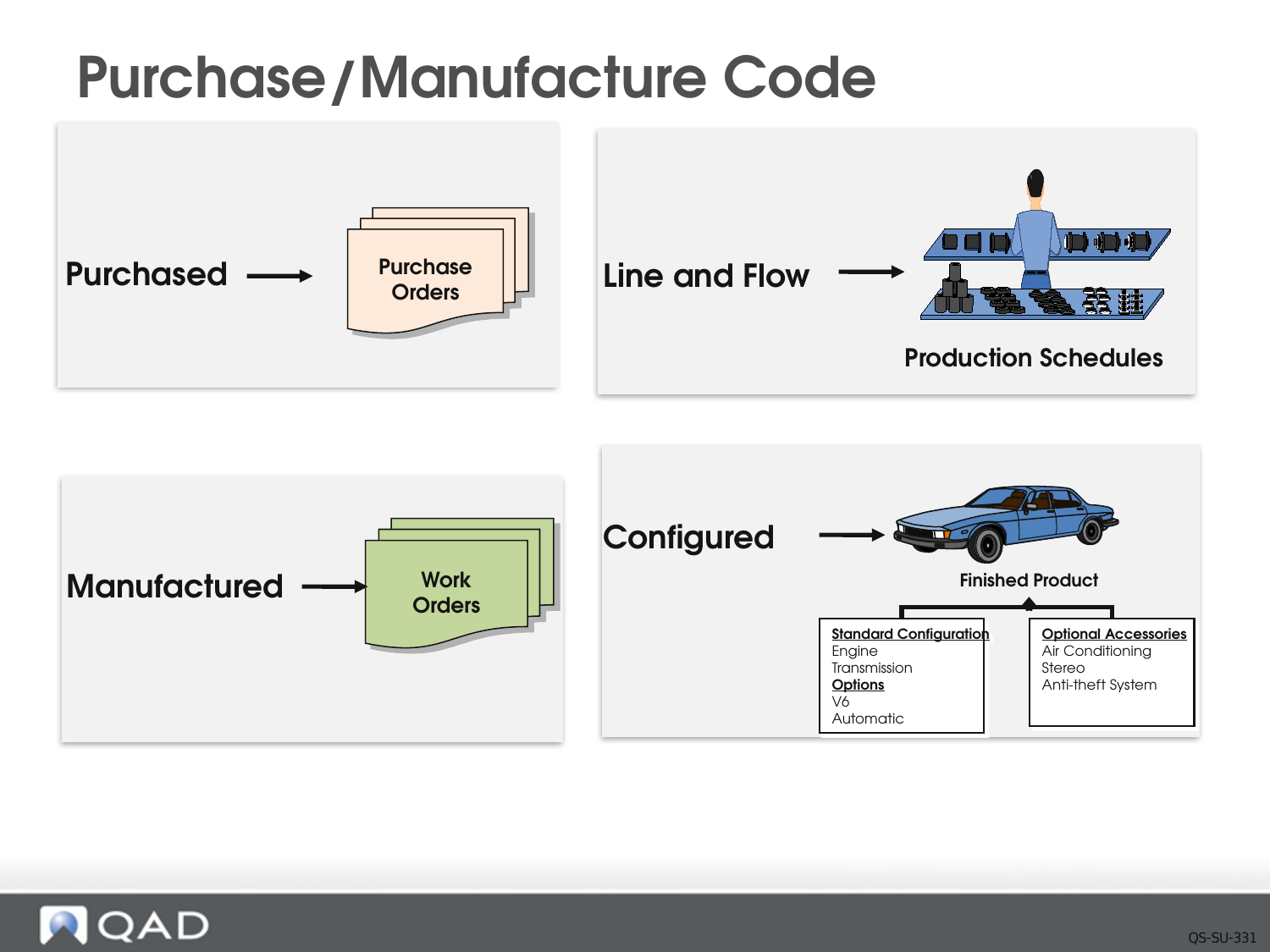

# Purchase/Manufacture Code

Purchase
Orders
Purchased
Line and Flow

Production Schedules

Finished Product
Standard Configuration
Engine
Transmission
Options
V6
Automatic
Optional Accessories
Air Conditioning
Stereo
Anti-theft System
Configured
Work
Orders

Manufactured

QS-SU-331